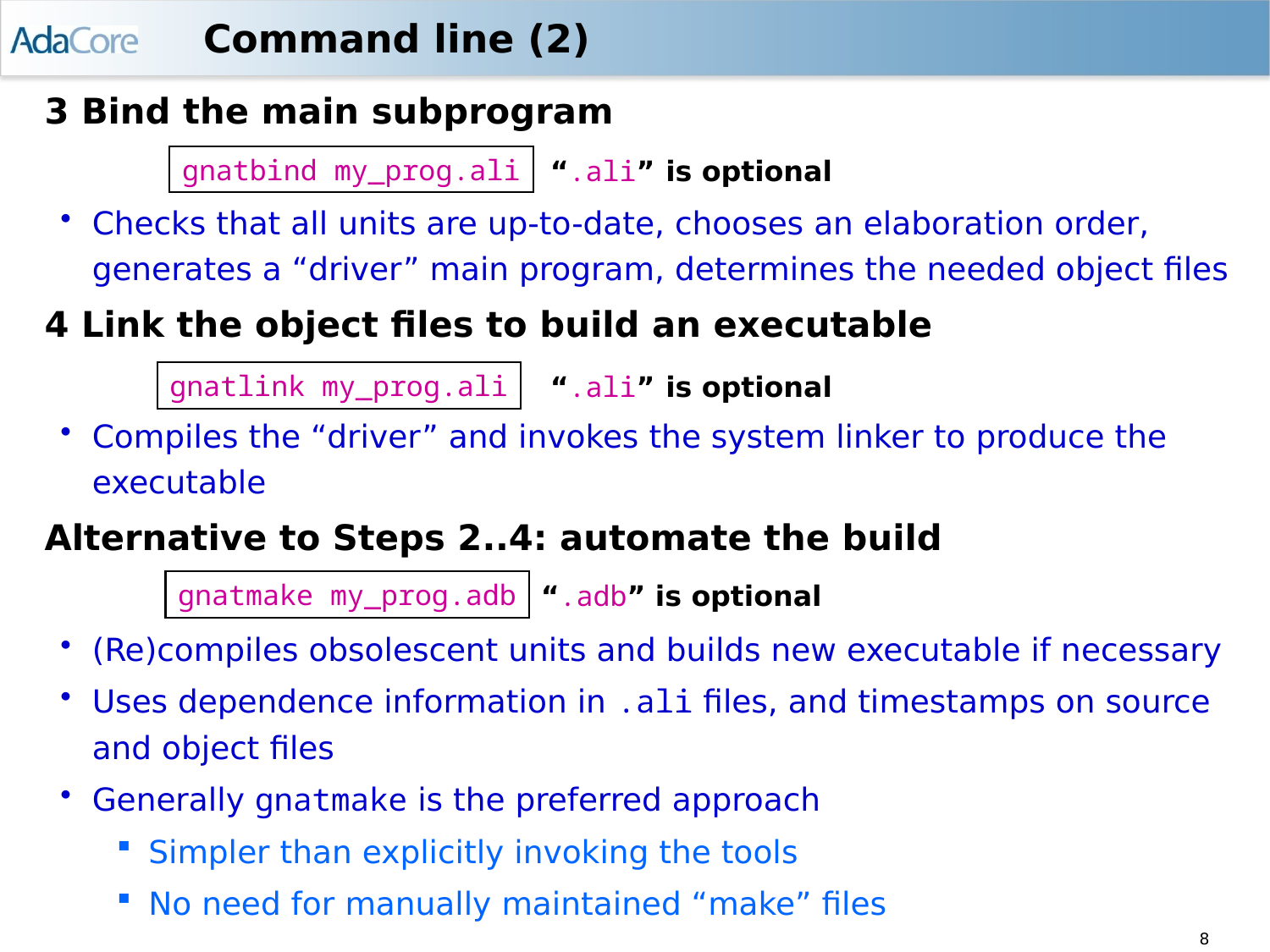

# Command line (2)
3 Bind the main subprogram

Checks that all units are up-to-date, chooses an elaboration order, generates a “driver” main program, determines the needed object files
4 Link the object files to build an executable

Compiles the “driver” and invokes the system linker to produce the executable
Alternative to Steps 2..4: automate the build

(Re)compiles obsolescent units and builds new executable if necessary
Uses dependence information in .ali files, and timestamps on source and object files
Generally gnatmake is the preferred approach
Simpler than explicitly invoking the tools
No need for manually maintained “make” files

“.ali” is optional
gnatbind my_prog.ali
“.ali” is optional
gnatlink my_prog.ali
gnatmake my_prog.adb
“.adb” is optional